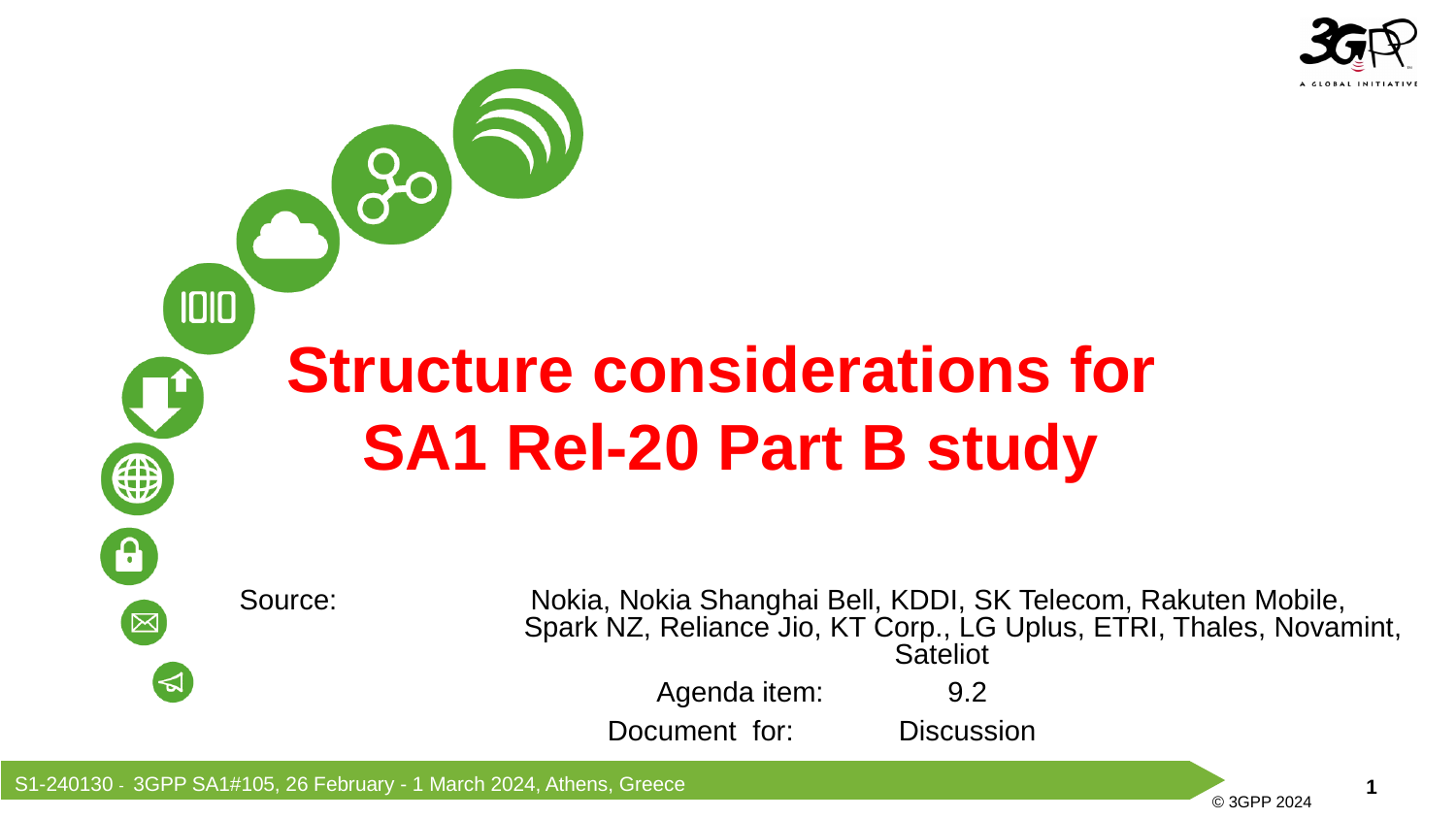

Structure considerations for
SA1 Rel-20 Part B study
Source: 		Nokia, Nokia Shanghai Bell, KDDI, SK Telecom, Rakuten Mobile, 			Spark NZ, Reliance Jio, KT Corp., LG Uplus, ETRI, Thales, Novamint, 		Sateliot
Agenda item: 	9.2
Document  for:	Discussion
S1-240130 -  3GPP SA1#105, 26 February - 1 March 2024, Athens, Greece

© 3GPP 2024